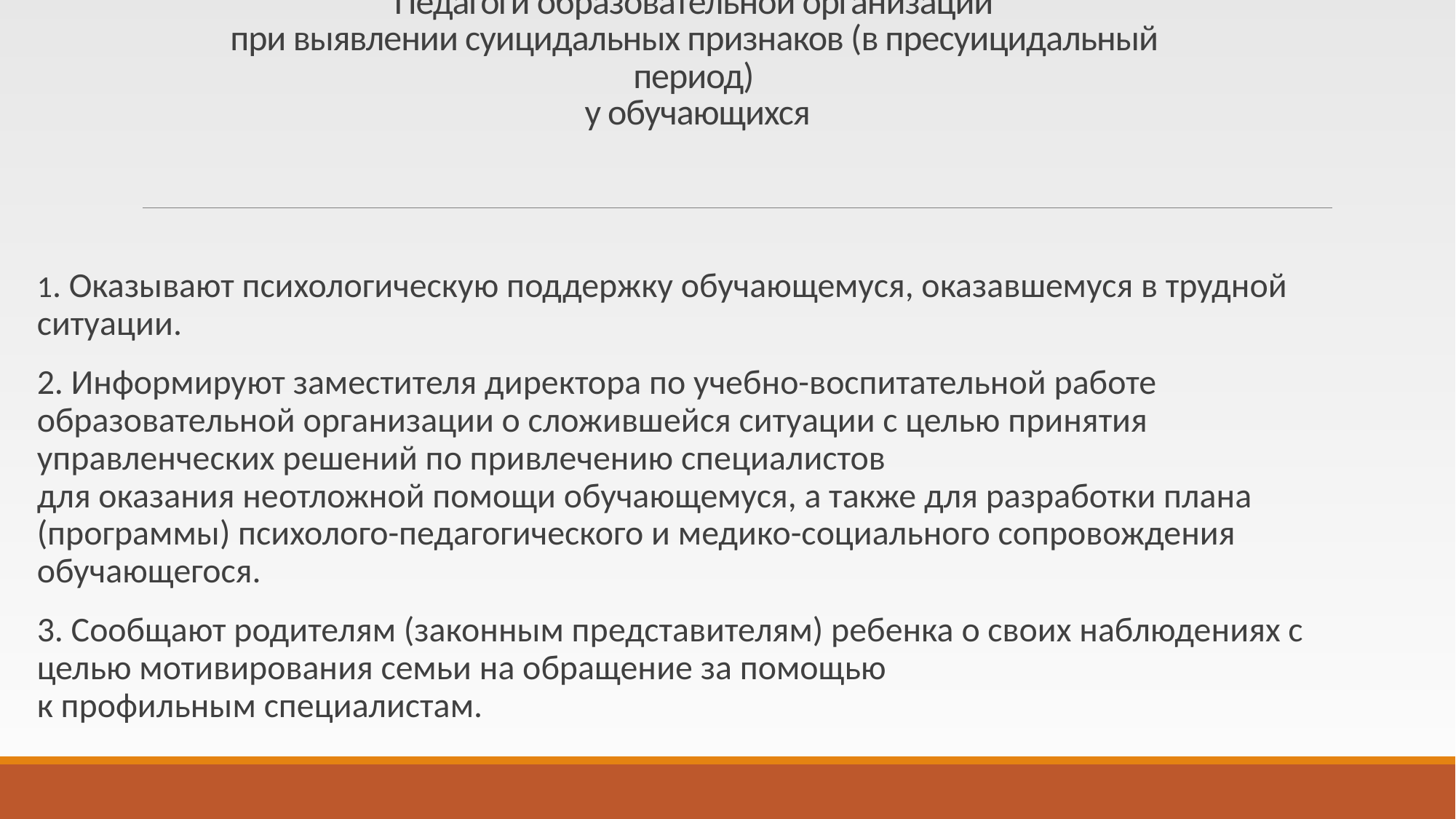

# Педагоги образовательной организации при выявлении суицидальных признаков (в пресуицидальный период) у обучающихся
1. Оказывают психологическую поддержку обучающемуся, оказавшемуся в трудной ситуации.
2. Информируют заместителя директора по учебно-воспитательной работе образовательной организации о сложившейся ситуации с целью принятия управленческих решений по привлечению специалистов
для оказания неотложной помощи обучающемуся, а также для разработки плана (программы) психолого-педагогического и медико-социального сопровождения обучающегося.
3. Сообщают родителям (законным представителям) ребенка о своих наблюдениях с целью мотивирования семьи на обращение за помощью
к профильным специалистам.